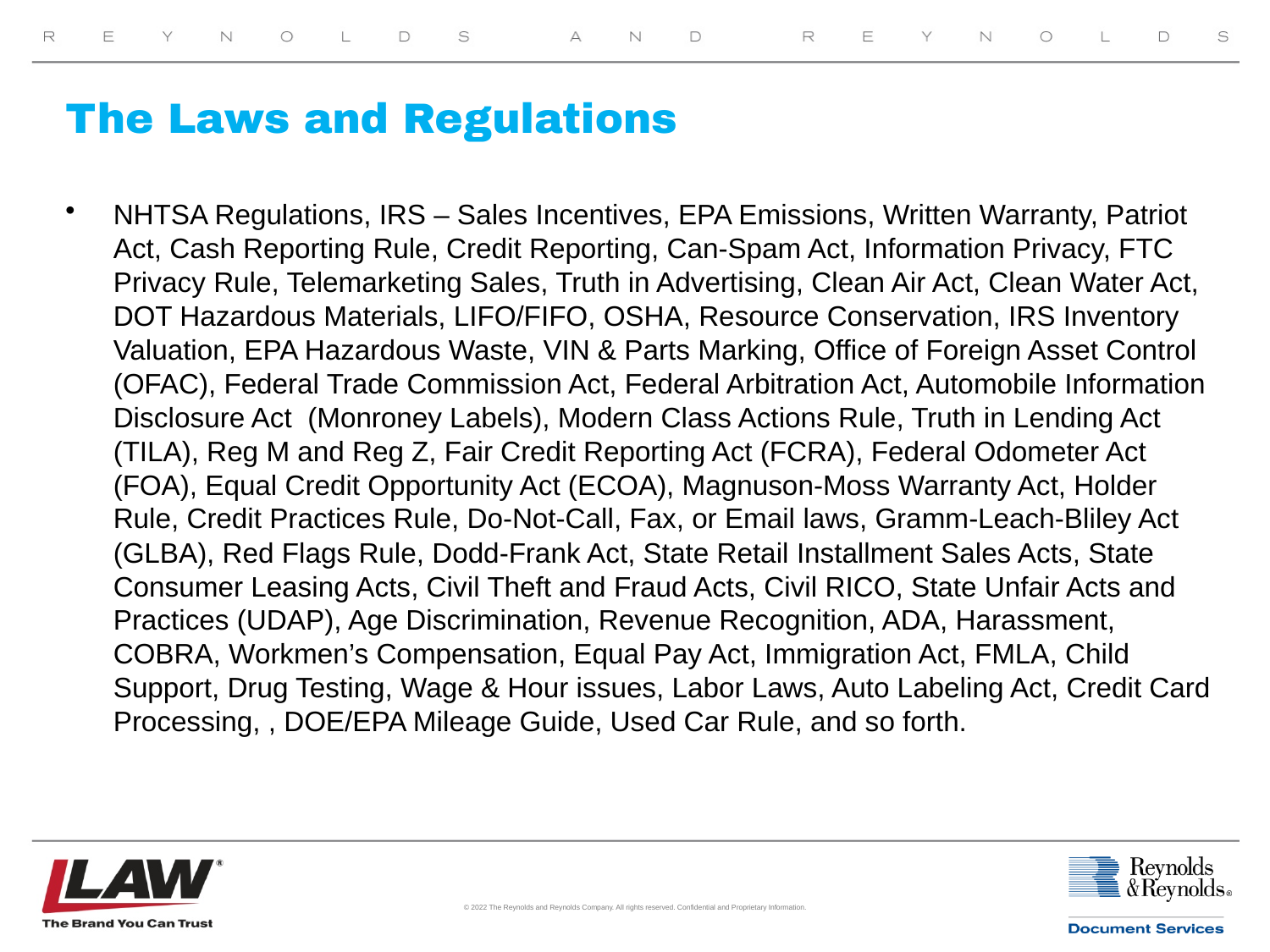

# The Laws and Regulations
NHTSA Regulations, IRS – Sales Incentives, EPA Emissions, Written Warranty, Patriot Act, Cash Reporting Rule, Credit Reporting, Can-Spam Act, Information Privacy, FTC Privacy Rule, Telemarketing Sales, Truth in Advertising, Clean Air Act, Clean Water Act, DOT Hazardous Materials, LIFO/FIFO, OSHA, Resource Conservation, IRS Inventory Valuation, EPA Hazardous Waste, VIN & Parts Marking, Office of Foreign Asset Control (OFAC), Federal Trade Commission Act, Federal Arbitration Act, Automobile Information Disclosure Act  (Monroney Labels), Modern Class Actions Rule, Truth in Lending Act (TILA), Reg M and Reg Z, Fair Credit Reporting Act (FCRA), Federal Odometer Act (FOA), Equal Credit Opportunity Act (ECOA), Magnuson-Moss Warranty Act, Holder Rule, Credit Practices Rule, Do-Not-Call, Fax, or Email laws, Gramm-Leach-Bliley Act (GLBA), Red Flags Rule, Dodd-Frank Act, State Retail Installment Sales Acts, State Consumer Leasing Acts, Civil Theft and Fraud Acts, Civil RICO, State Unfair Acts and Practices (UDAP), Age Discrimination, Revenue Recognition, ADA, Harassment, COBRA, Workmen’s Compensation, Equal Pay Act, Immigration Act, FMLA, Child Support, Drug Testing, Wage & Hour issues, Labor Laws, Auto Labeling Act, Credit Card Processing, , DOE/EPA Mileage Guide, Used Car Rule, and so forth.